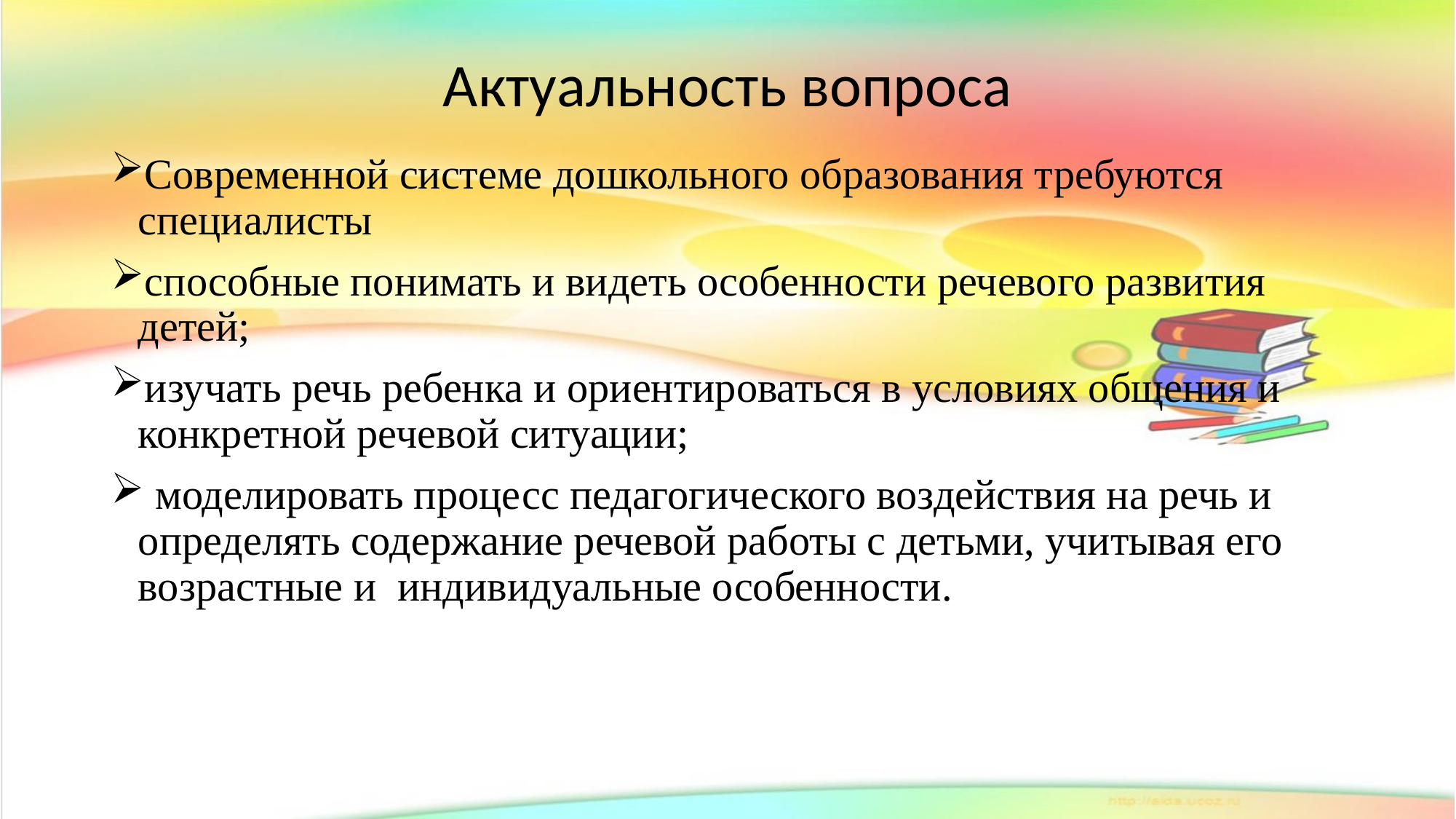

# Актуальность вопроса
Современной системе дошкольного образования требуются специалисты
способные понимать и видеть особенности речевого развития детей;
изучать речь ребенка и ориентироваться в условиях общения и конкретной речевой ситуации;
 моделировать процесс педагогического воздействия на речь и определять содержание речевой работы с детьми, учитывая его возрастные и  индивидуальные особенности.